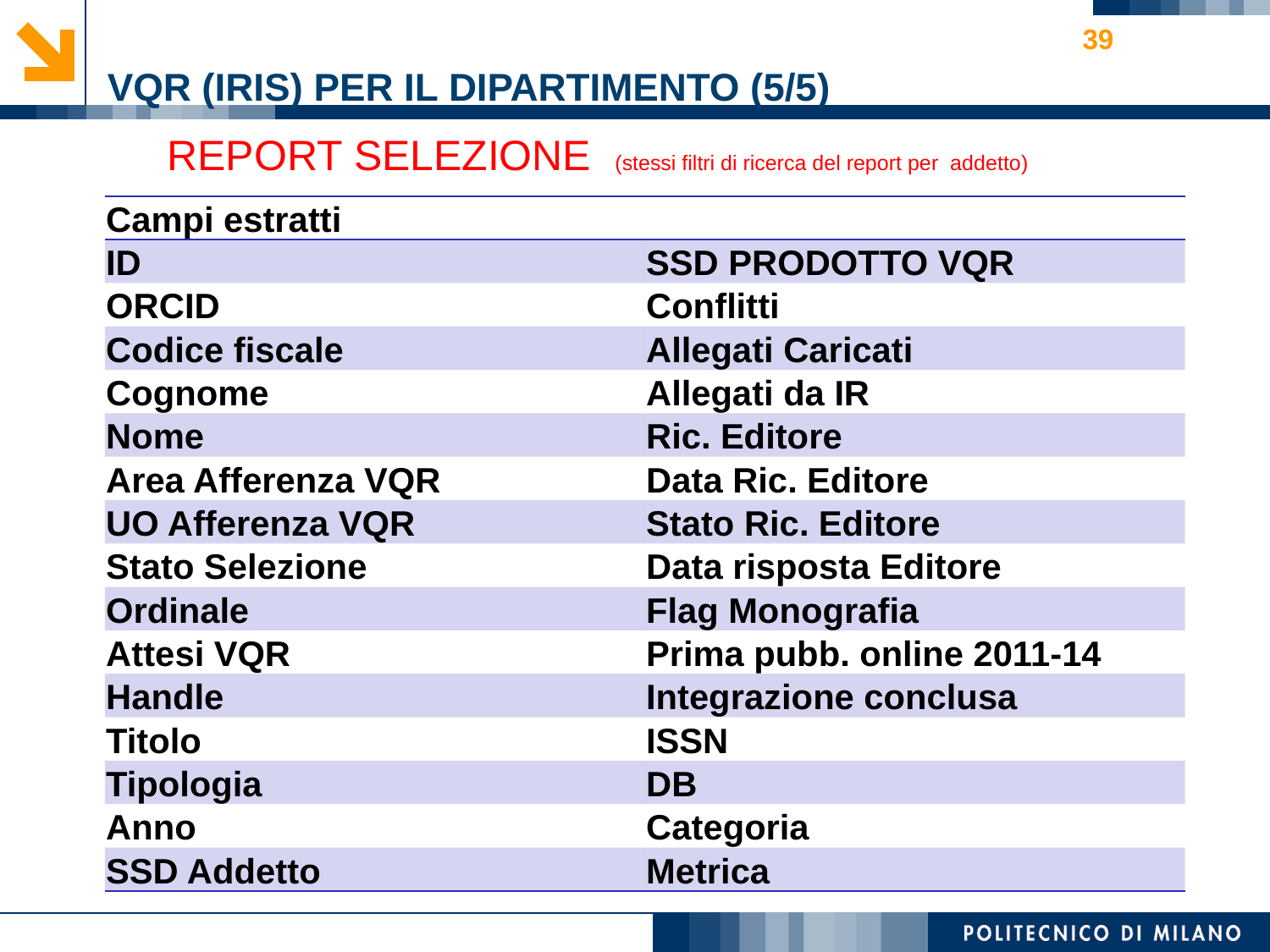

VQR (IRIS) per il dipartimento (5/5)
39
REPORT SELEZIONE  (stessi filtri di ricerca del report per  addetto)
| Campi estratti |  |
| --- | --- |
| ID | SSD PRODOTTO VQR |
| ORCID | Conflitti |
| Codice fiscale | Allegati Caricati |
| Cognome | Allegati da IR |
| Nome | Ric. Editore |
| Area Afferenza VQR | Data Ric. Editore |
| UO Afferenza VQR | Stato Ric. Editore |
| Stato Selezione | Data risposta Editore |
| Ordinale | Flag Monografia |
| Attesi VQR | Prima pubb. online 2011-14 |
| Handle | Integrazione conclusa |
| Titolo | ISSN |
| Tipologia | DB |
| Anno | Categoria |
| SSD Addetto | Metrica |